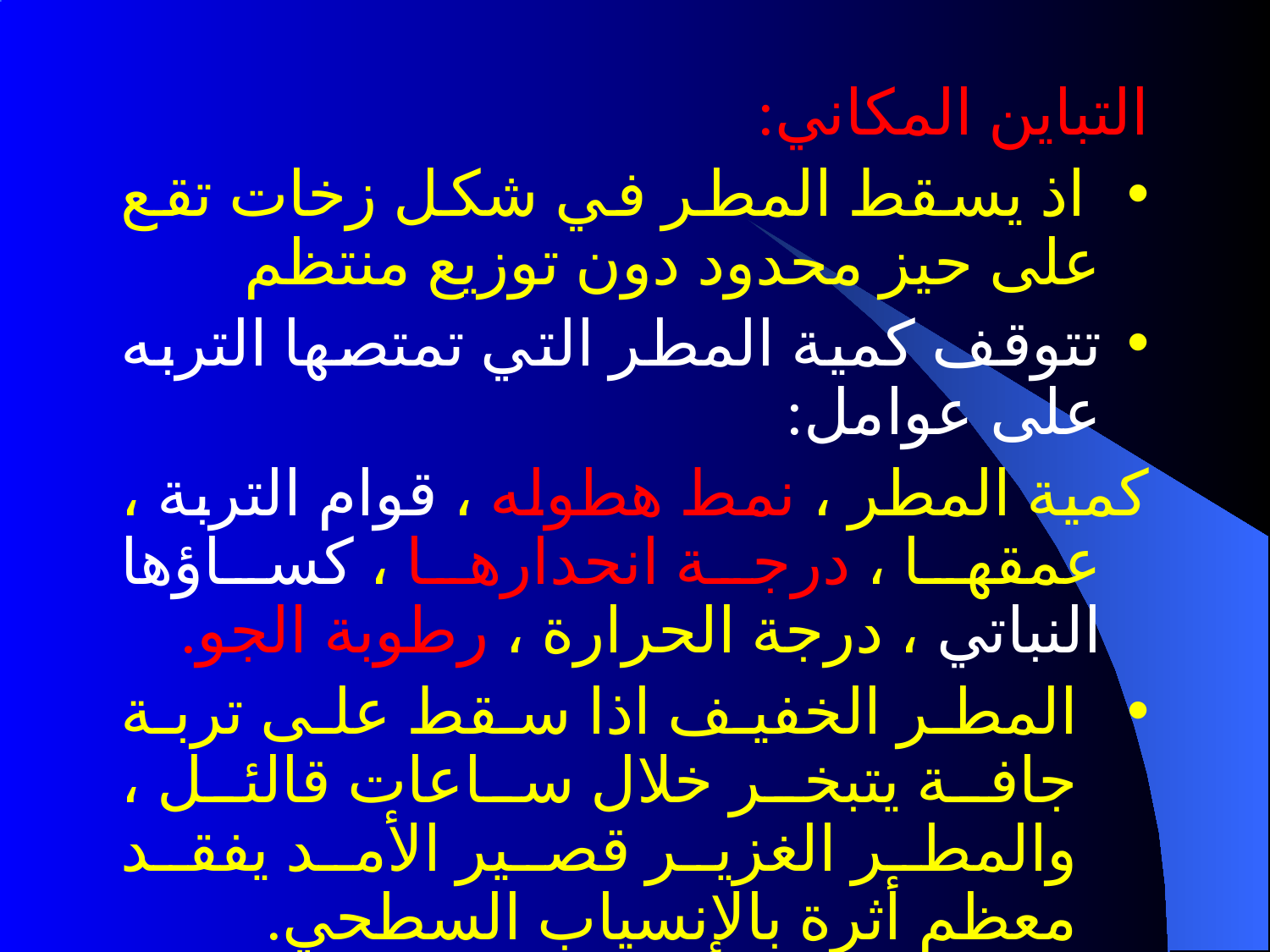

التباين المكاني:
 اذ يسقط المطر في شكل زخات تقع على حيز محدود دون توزيع منتظم
تتوقف كمية المطر التي تمتصها التربه على عوامل:
كمية المطر ، نمط هطوله ، قوام التربة ، عمقها ، درجة انحدارها ، كساؤها النباتي ، درجة الحرارة ، رطوبة الجو.
المطر الخفيف اذا سقط على تربة جافة يتبخر خلال ساعات قالئل ، والمطر الغزير قصير الأمد يفقد معظم أثرة بالإنسياب السطحي.